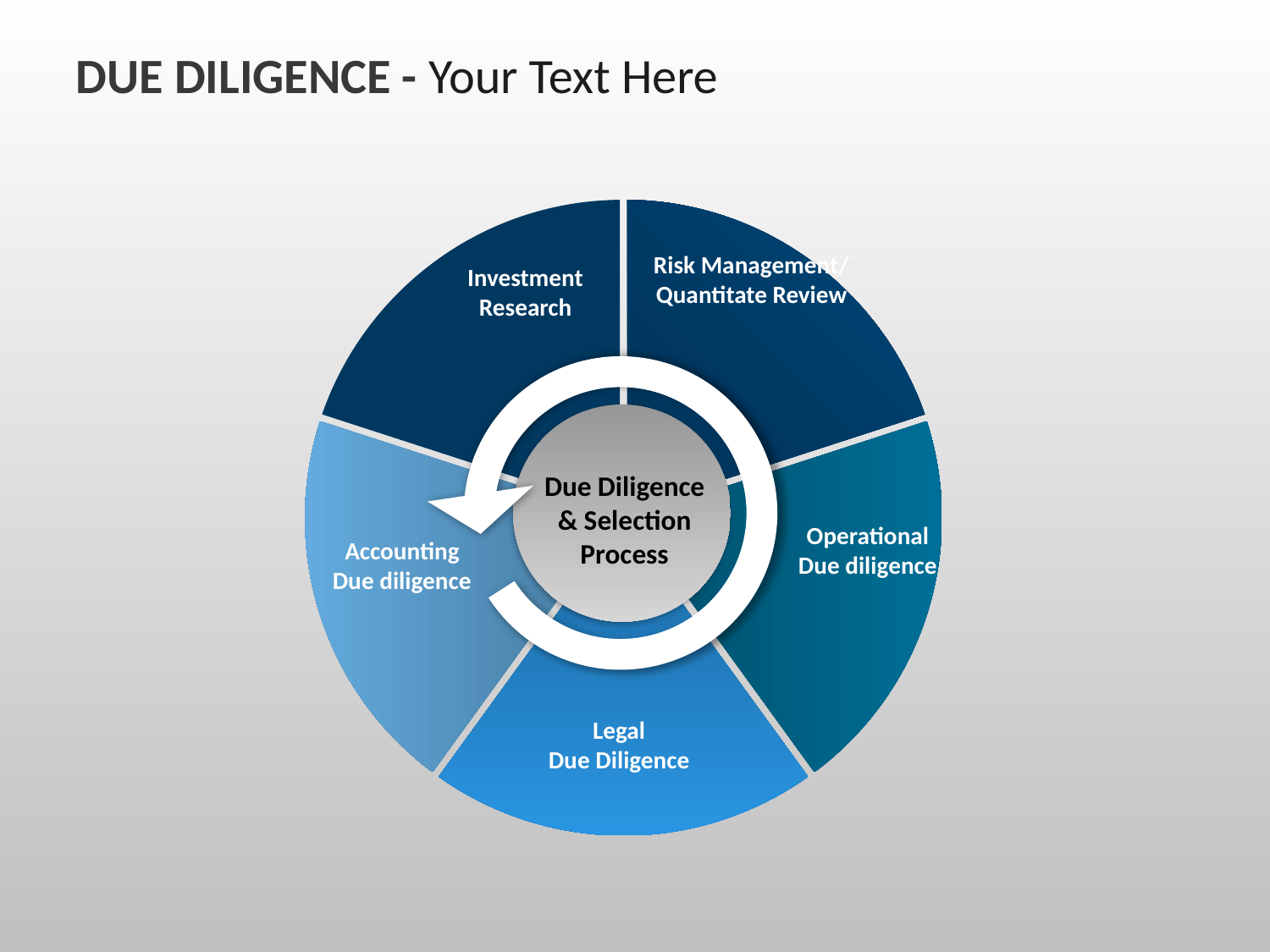

DUE DILIGENCE - Your Text Here

Risk Management/ Quantitate Review
Investment Research

Due Diligence & Selection Process
Operational
Due diligence
Accounting
Due diligence
Legal
Due Diligence